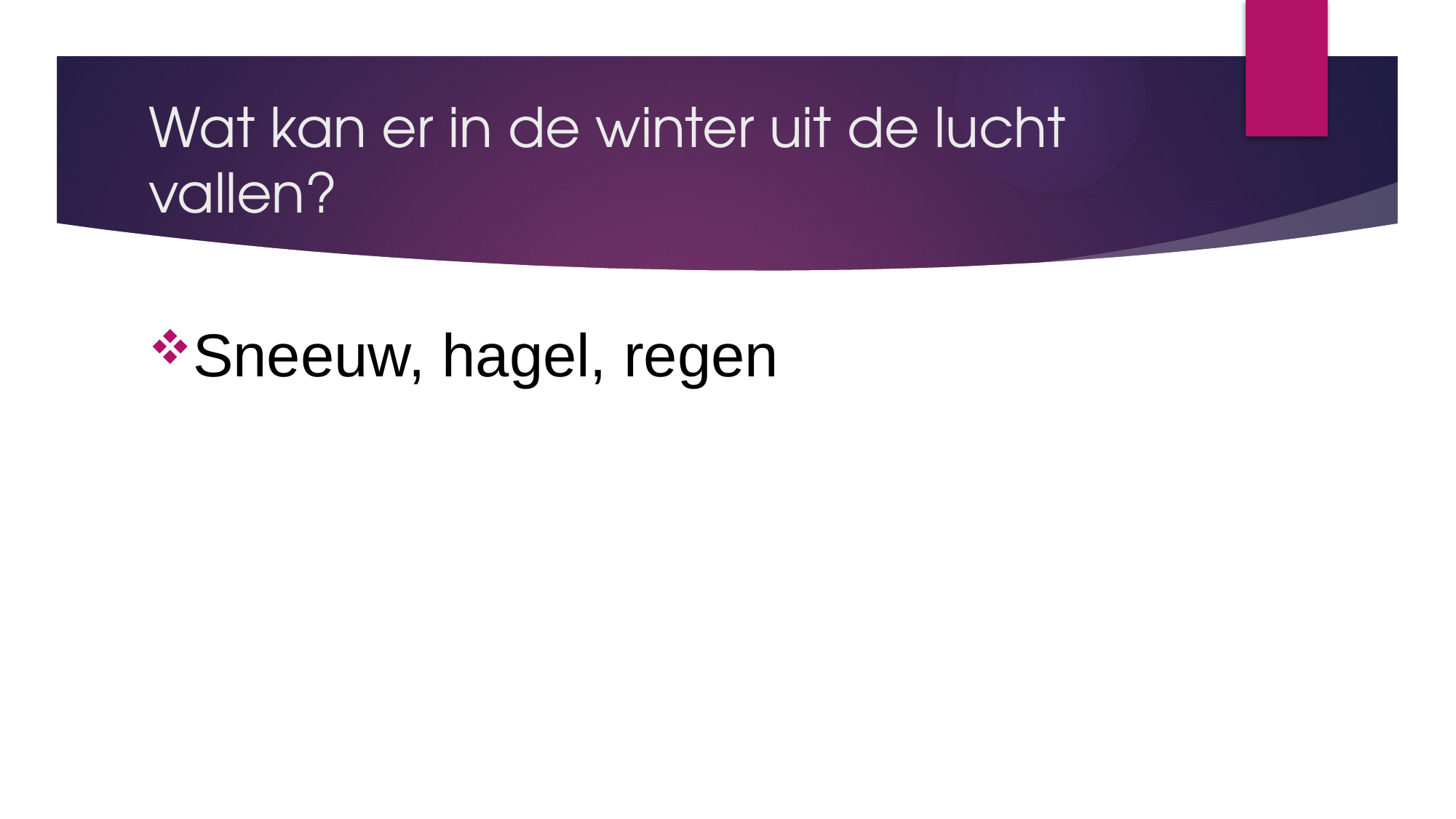

# Wat kan er in de winter uit de lucht vallen?
Sneeuw, hagel, regen